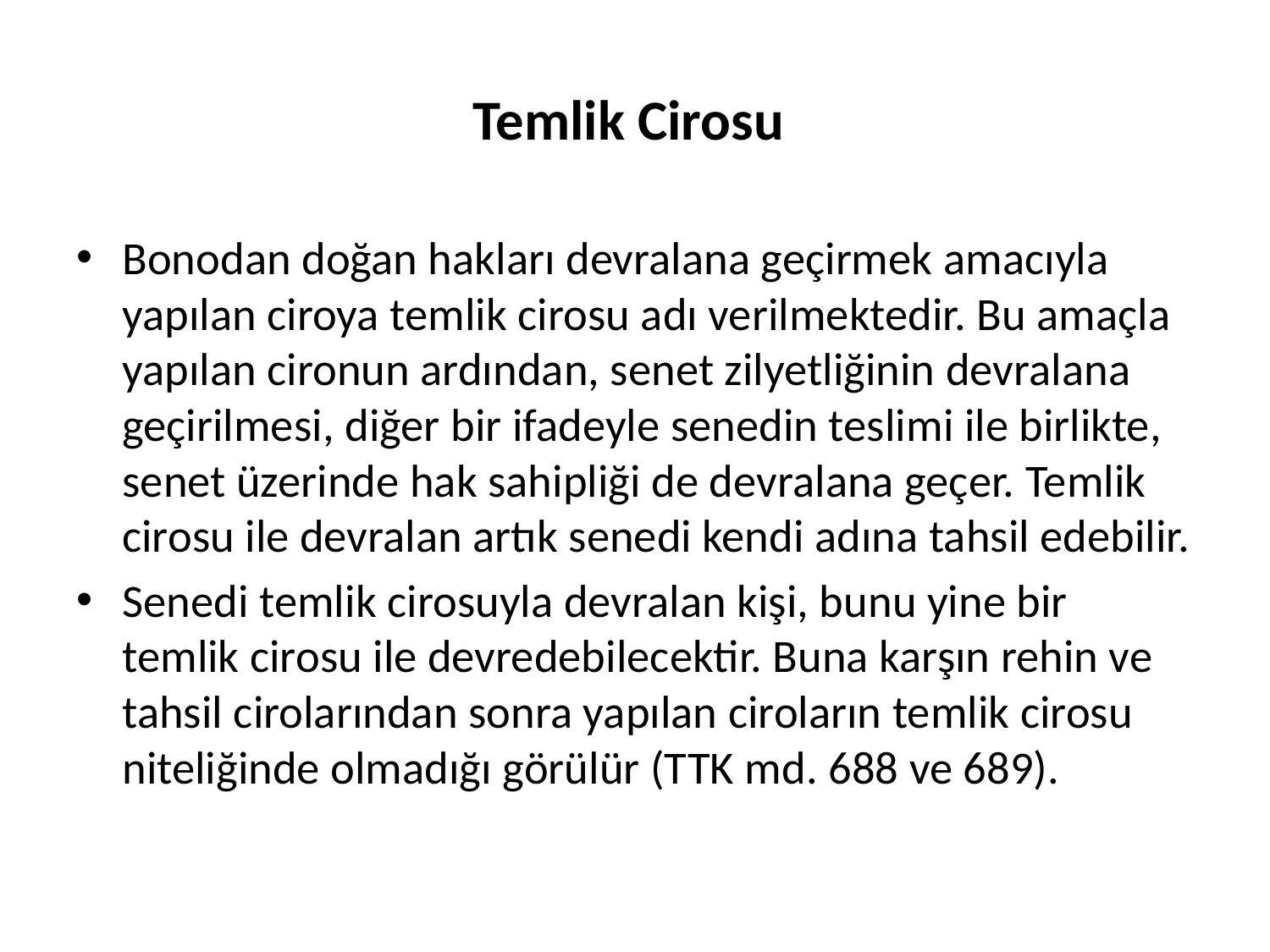

# Temlik Cirosu
Bonodan doğan hakları devralana geçirmek amacıyla yapılan ciroya temlik cirosu adı verilmektedir. Bu amaçla yapılan cironun ardından, senet zilyetliğinin devralana geçirilmesi, diğer bir ifadeyle senedin teslimi ile birlikte, senet üzerinde hak sahipliği de devralana geçer. Temlik cirosu ile devralan artık senedi kendi adına tahsil edebilir.
Senedi temlik cirosuyla devralan kişi, bunu yine bir temlik cirosu ile devredebilecektir. Buna karşın rehin ve tahsil cirolarından sonra yapılan ciroların temlik cirosu niteliğinde olmadığı görülür (TTK md. 688 ve 689).